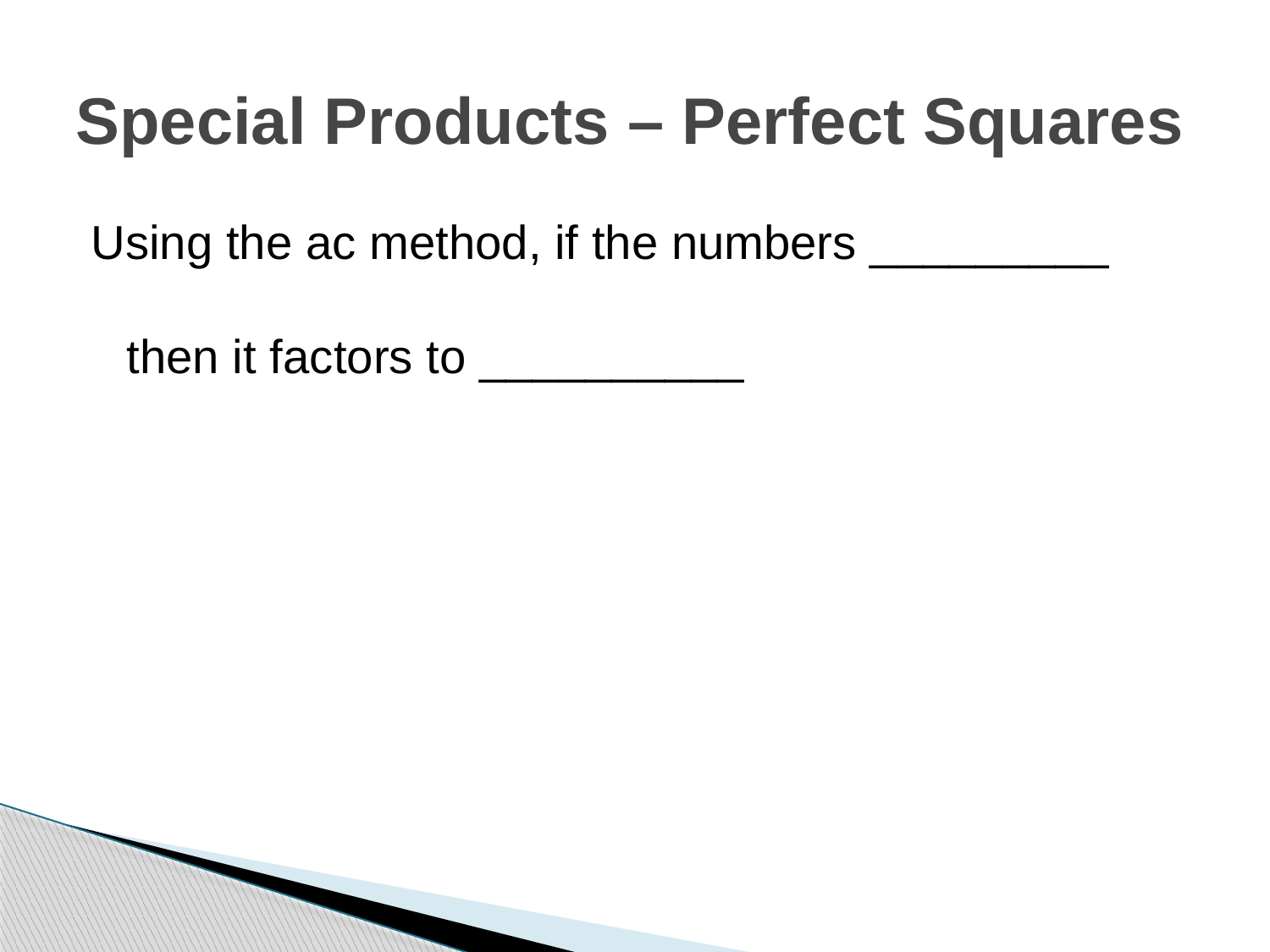

# Special Products – Perfect Squares
Using the ac method, if the numbers _________
then it factors to __________